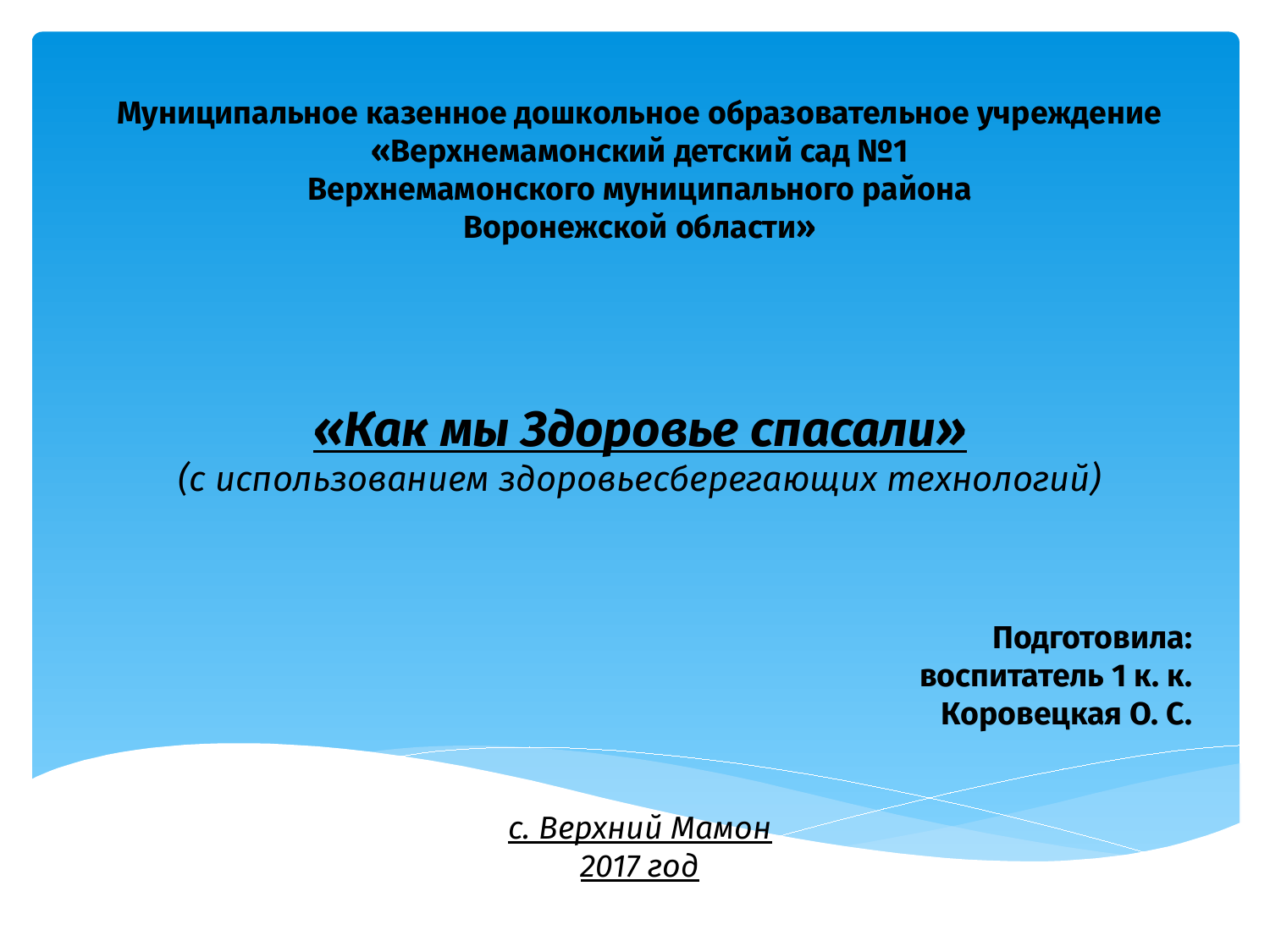

Муниципальное казенное дошкольное образовательное учреждение «Верхнемамонский детский сад №1
 Верхнемамонского муниципального района
Воронежской области»
«Как мы Здоровье спасали»
(с использованием здоровьесберегающих технологий)

Подготовила:
воспитатель 1 к. к.
Коровецкая О. С.

с. Верхний Мамон
2017 год